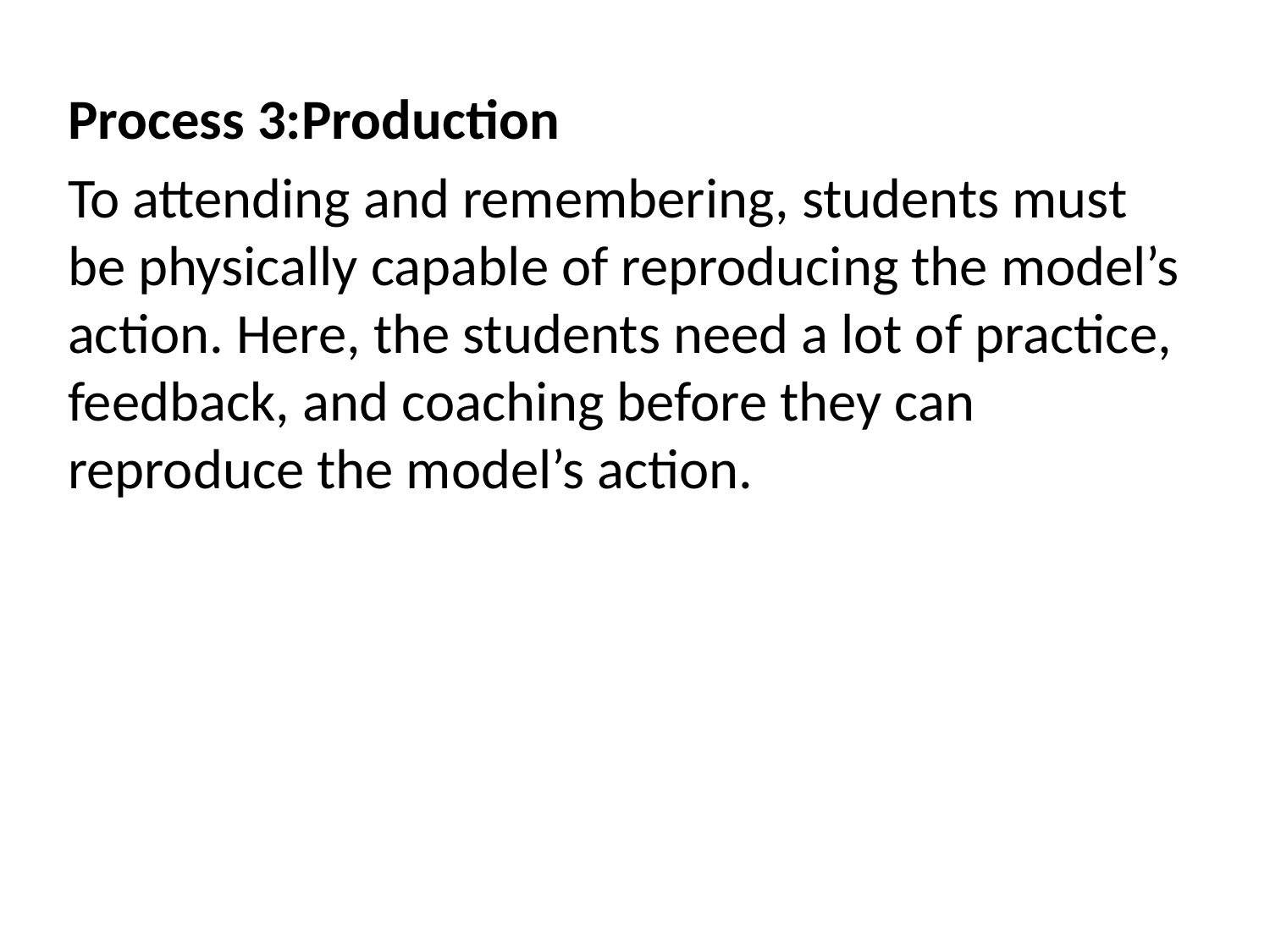

Process 3:Production
To attending and remembering, students must be physically capable of reproducing the model’s action. Here, the students need a lot of practice, feedback, and coaching before they can reproduce the model’s action.